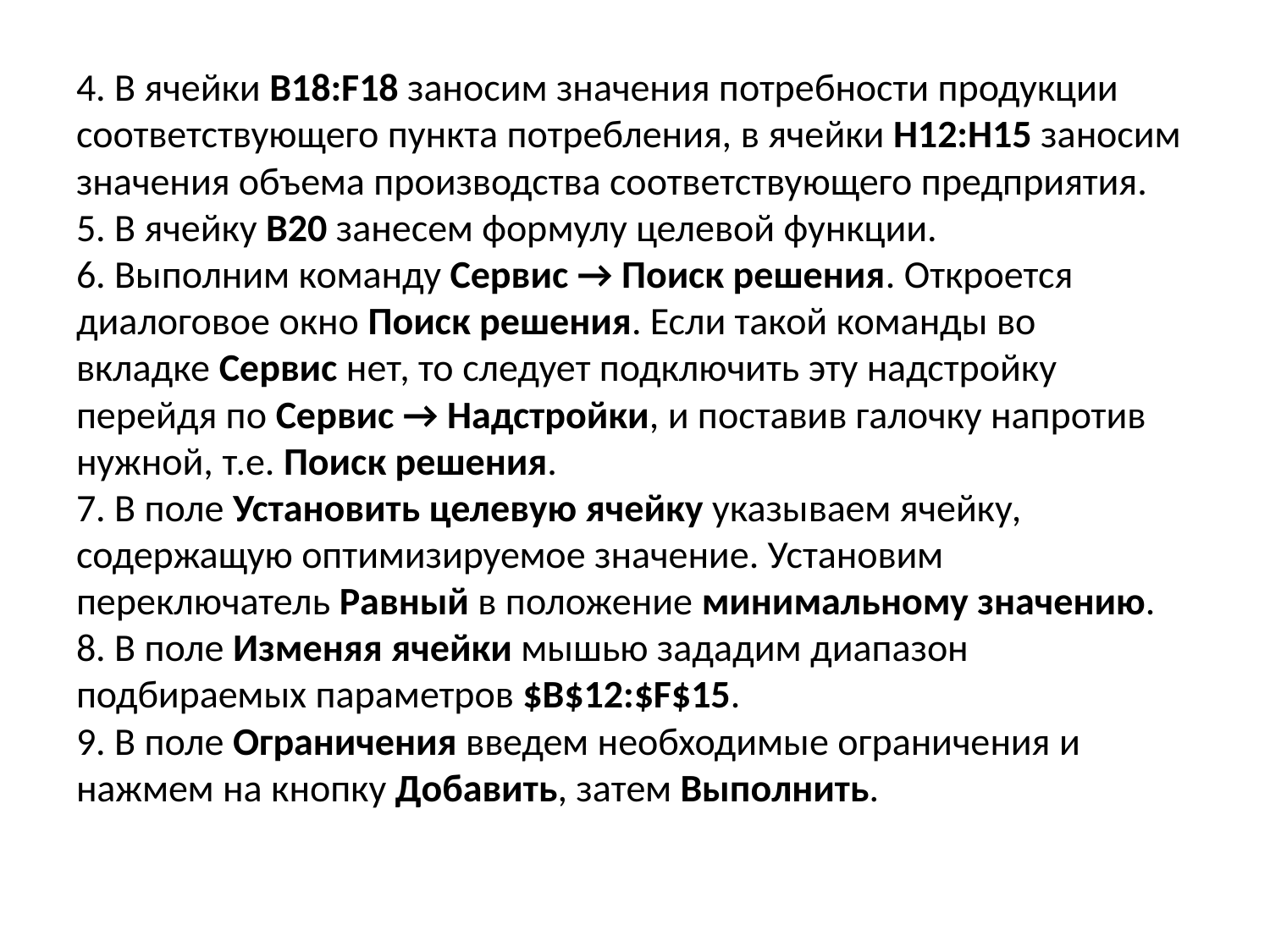

4. В ячейки B18:F18 заносим значения потребности продукции соответствующего пункта потребления, в ячейки H12:H15 заносим значения объема производства соответствующего предприятия.
5. В ячейку B20 занесем формулу целевой функции.
6. Выполним команду Сервис → Поиск решения. Откроется диалоговое окно Поиск решения. Если такой команды во вкладке Сервис нет, то следует подключить эту надстройку перейдя по Сервис → Надстройки, и поставив галочку напротив нужной, т.е. Поиск решения.
7. В поле Установить целевую ячейку указываем ячейку, содержащую оптимизируемое значение. Установим переключатель Равный в положение минимальному значению.
8. В поле Изменяя ячейки мышью зададим диапазон подбираемых параметров $B$12:$F$15.
9. В поле Ограничения введем необходимые ограничения и нажмем на кнопку Добавить, затем Выполнить.